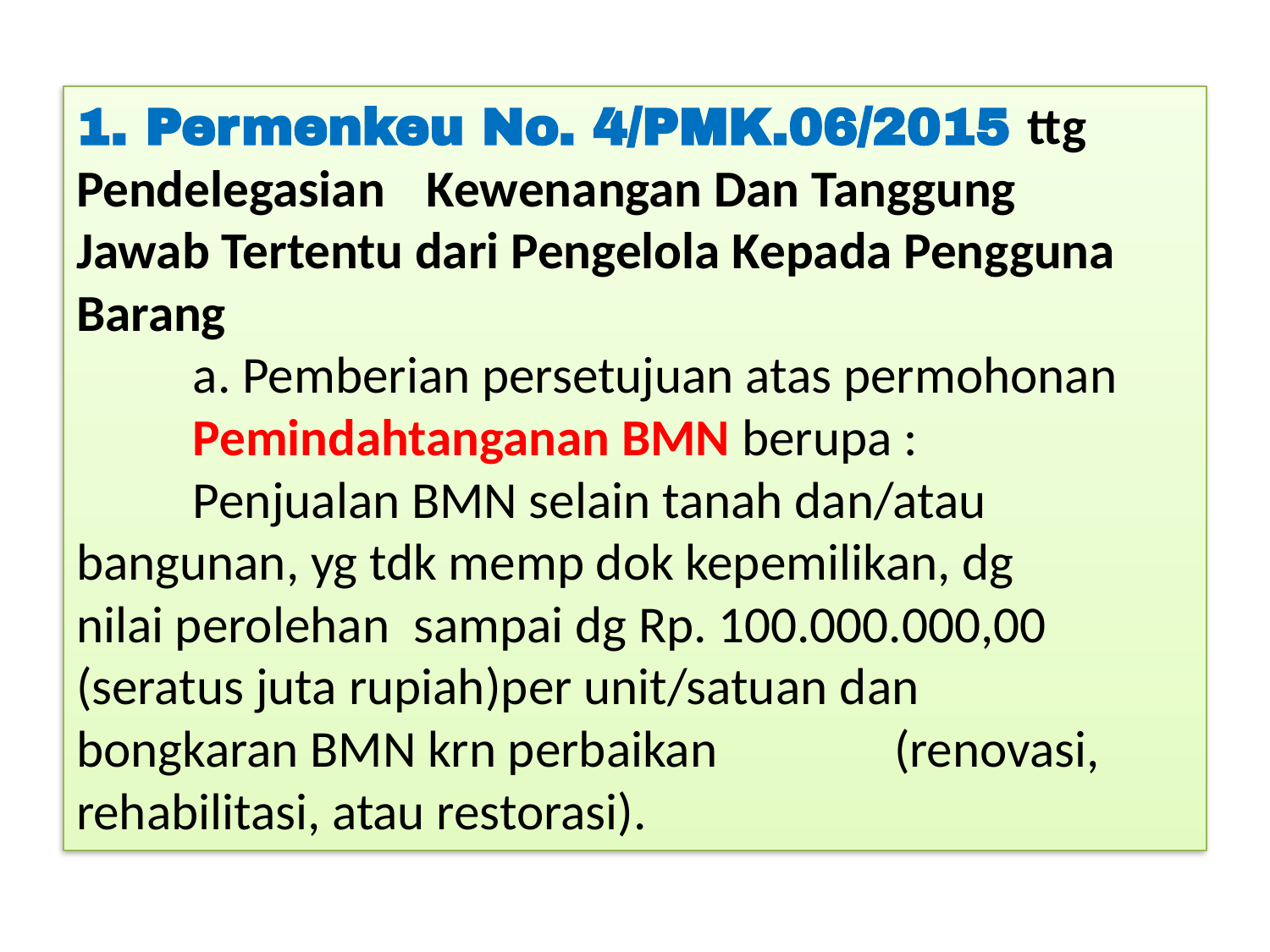

1. Permenkeu No. 4/PMK.06/2015 ttg 	Pendelegasian 	Kewenangan Dan Tanggung 	Jawab Tertentu dari Pengelola Kepada Pengguna 	Barang
	a. Pemberian persetujuan atas permohonan 			Pemindahtanganan BMN berupa :
		Penjualan BMN selain tanah dan/atau 			bangunan, yg tdk memp dok kepemilikan, dg 		nilai perolehan  sampai dg Rp. 100.000.000,00 		(seratus juta rupiah)per unit/satuan dan  			bongkaran BMN krn perbaikan      				(renovasi, rehabilitasi, atau restorasi).